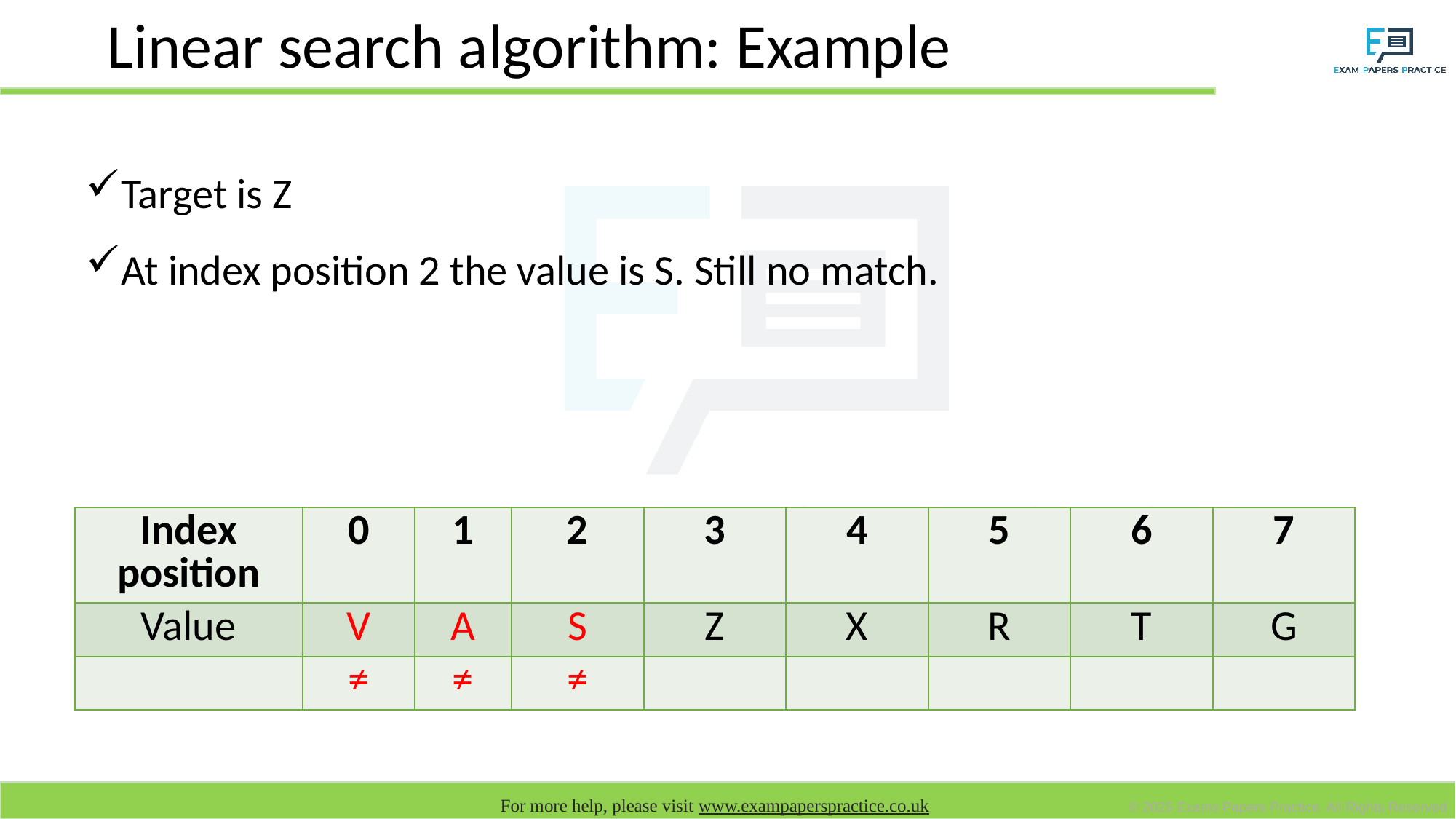

# Linear search algorithm: Example
Target is Z
At index position 2 the value is S. Still no match.

| Index position | 0 | 1 | 2 | 3 | 4 | 5 | 6 | 7 |
| --- | --- | --- | --- | --- | --- | --- | --- | --- |
| Value | V | A | S | Z | X | R | T | G |
|  | ≠ | ≠ | ≠ |  |  |  |  |  |